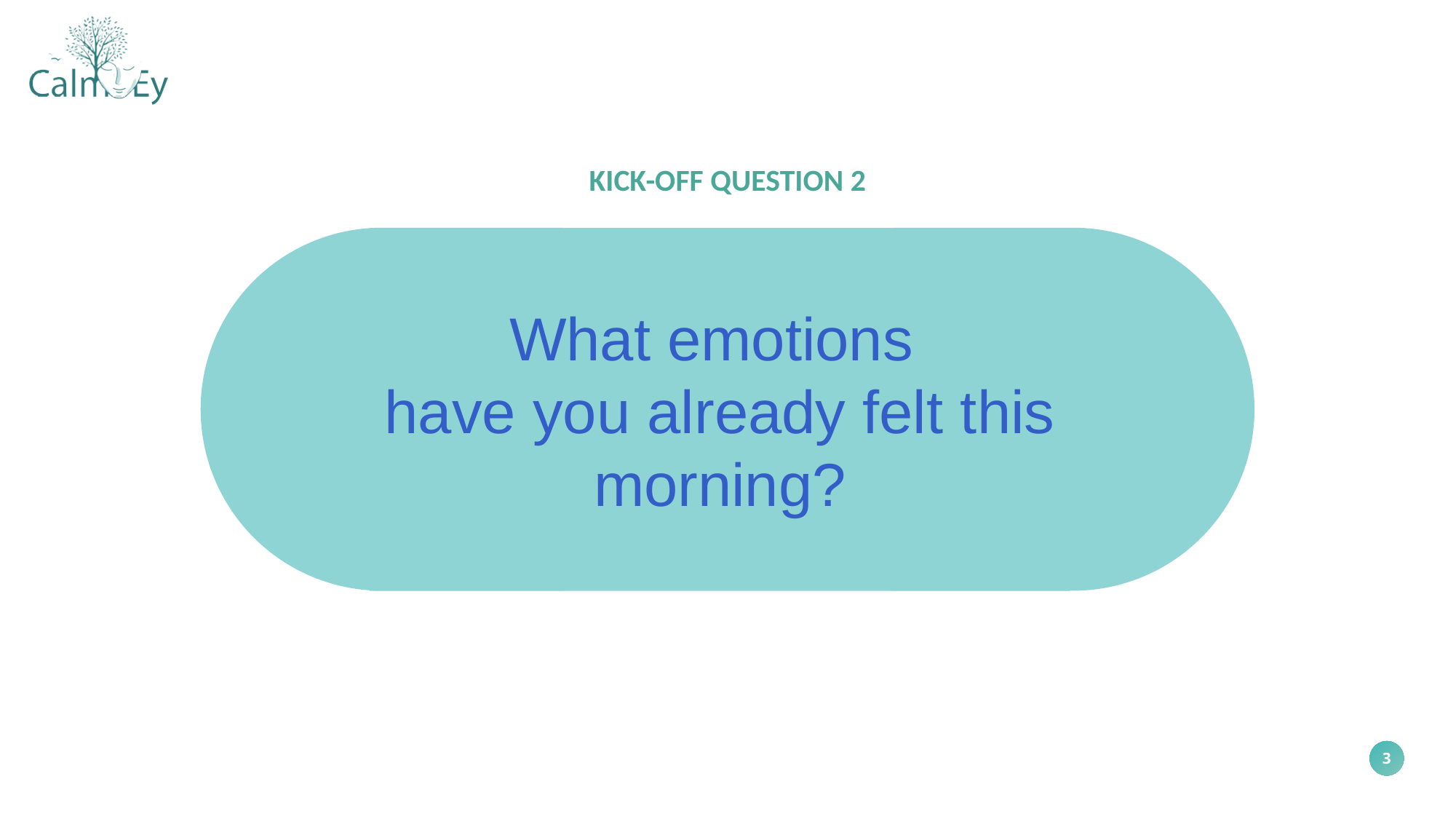

KICK-OFF QUESTION 2

What emotions
have you already felt this morning?